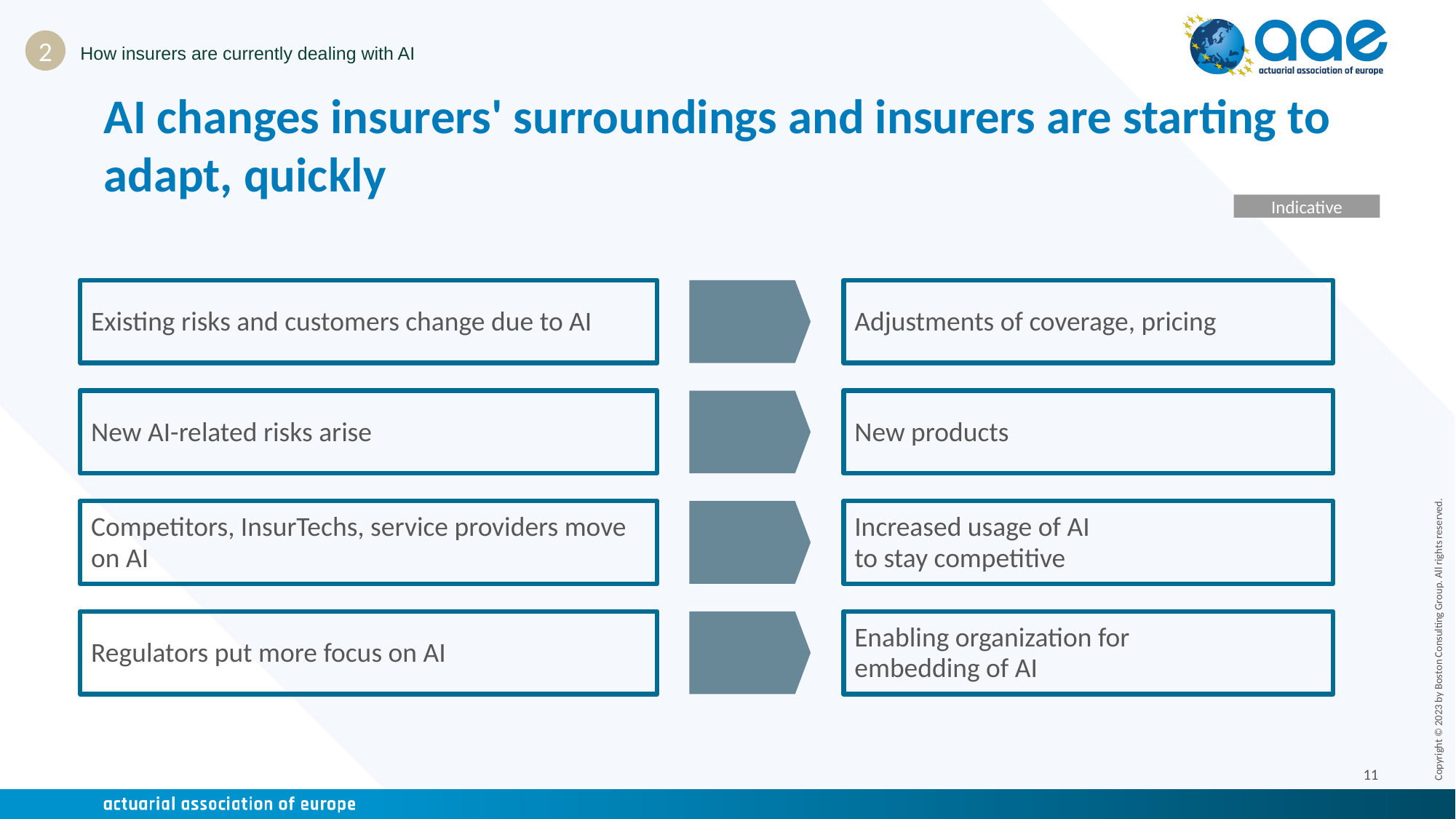

How insurers are currently dealing with AI
2
AI changes insurers' surroundings and insurers are starting to adapt, quickly
Indicative
Existing risks and customers change due to AI

Adjustments of coverage, pricing
New AI-related risks arise

New products
Copyright © 2023 by Boston Consulting Group. All rights reserved.
Competitors, InsurTechs, service providers move on AI

Increased usage of AI
to stay competitive
Regulators put more focus on AI

Enabling organization for
embedding of AI
11